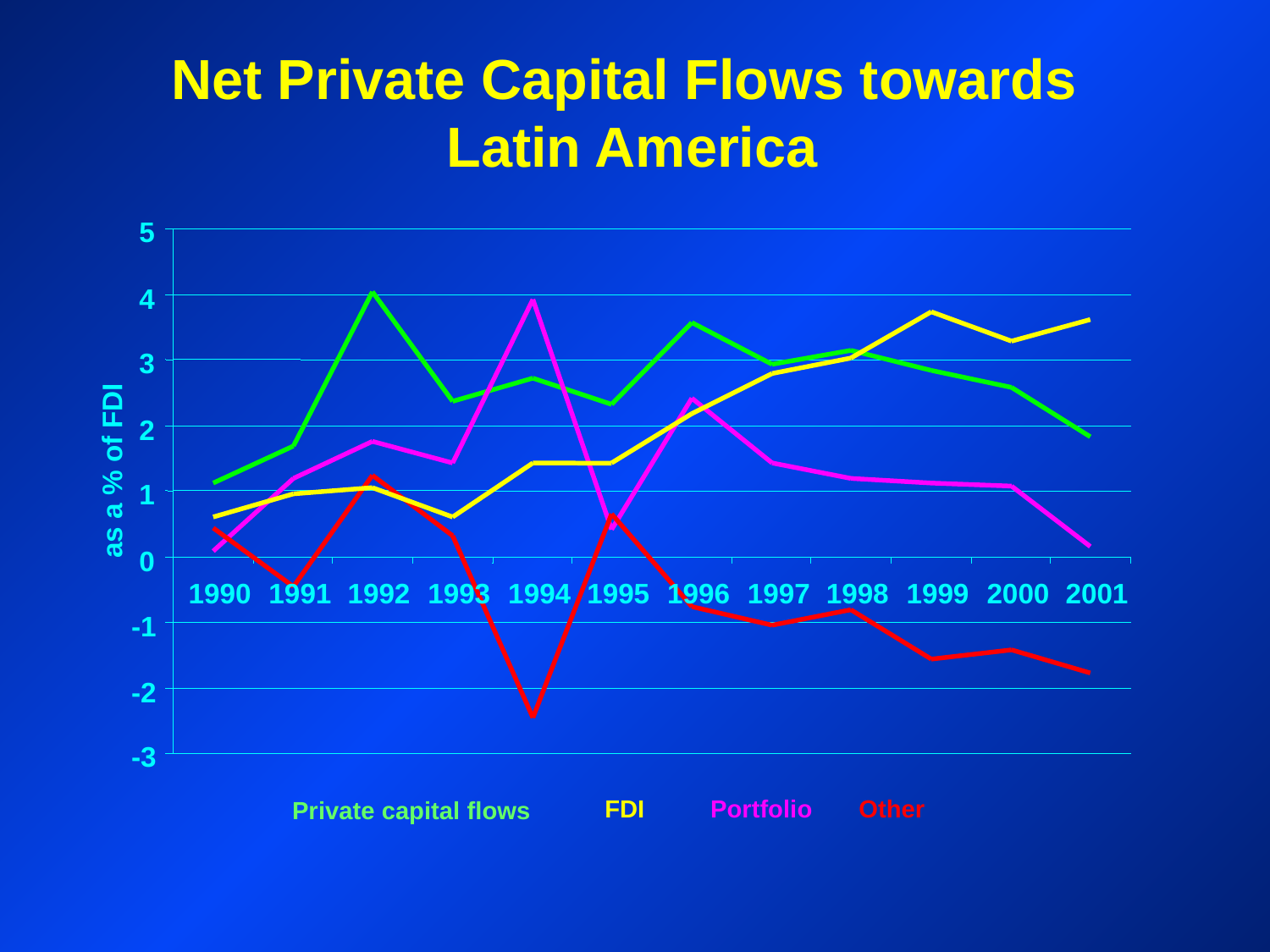

# Net Private Capital Flows towards Latin America
5

4

3

2

as a % of FDI

1

0

1990
1991
1992
1993
1994
1995
1996
1997
1998
1999
2000
2001

-1

-2

-3

FDI
Portfolio
Other
Private capital flows